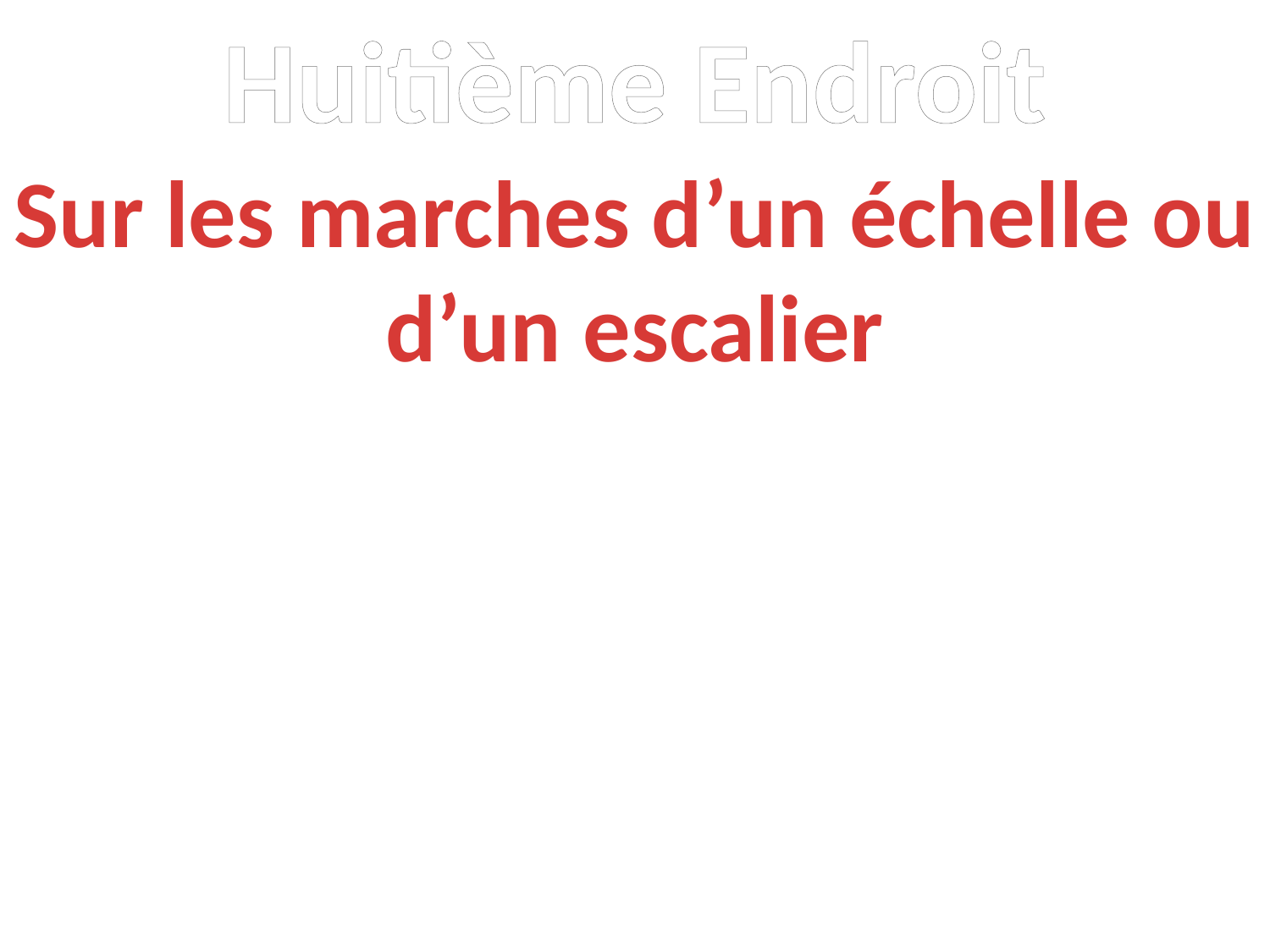

Huitième Endroit
Sur les marches d’un échelle ou d’un escalier